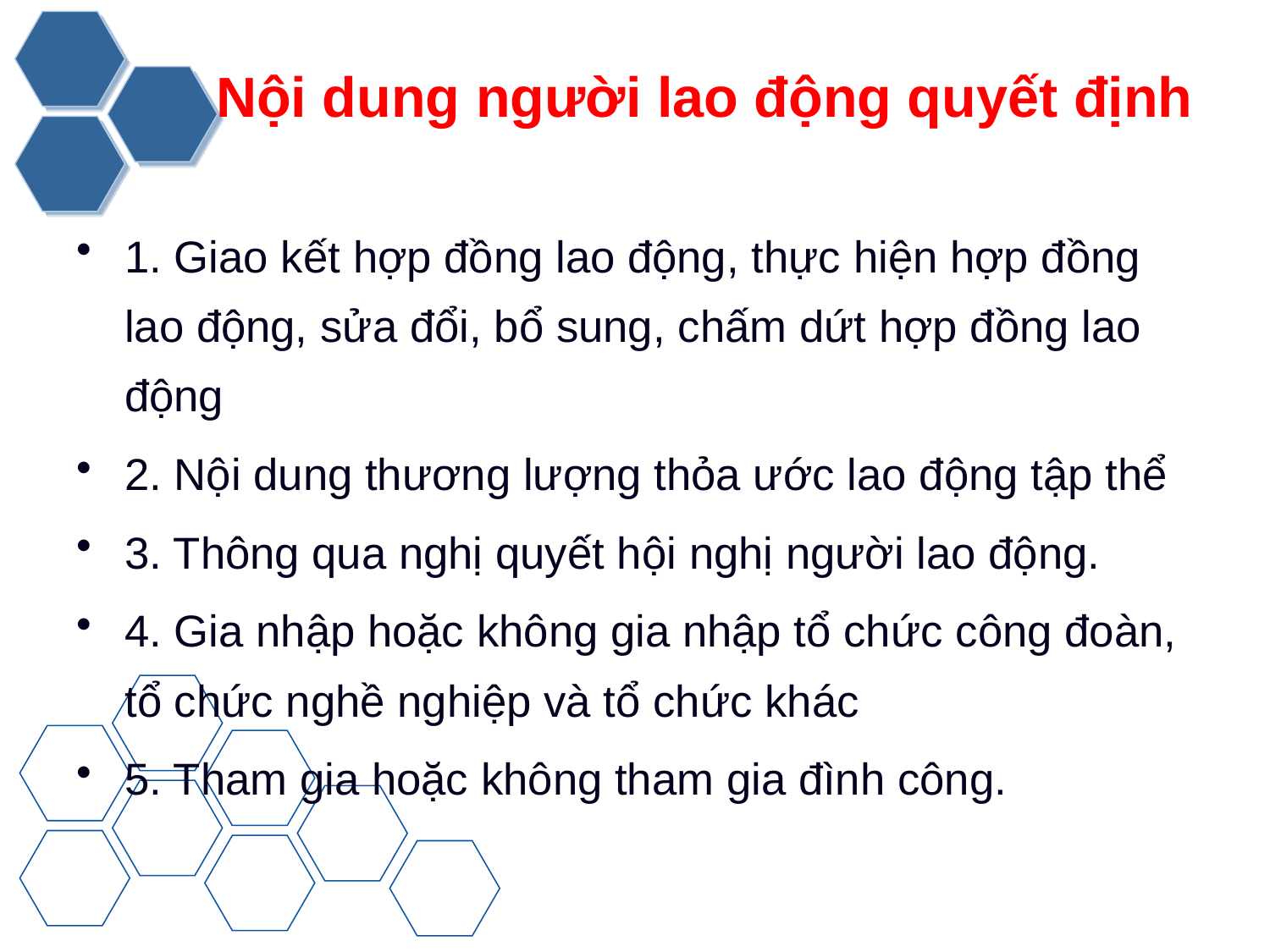

# Nội dung người lao động quyết định
1. Giao kết hợp đồng lao động, thực hiện hợp đồng lao động, sửa đổi, bổ sung, chấm dứt hợp đồng lao động
2. Nội dung thương lượng thỏa ước lao động tập thể
3. Thông qua nghị quyết hội nghị người lao động.
4. Gia nhập hoặc không gia nhập tổ chức công đoàn, tổ chức nghề nghiệp và tổ chức khác
5. Tham gia hoặc không tham gia đình công.